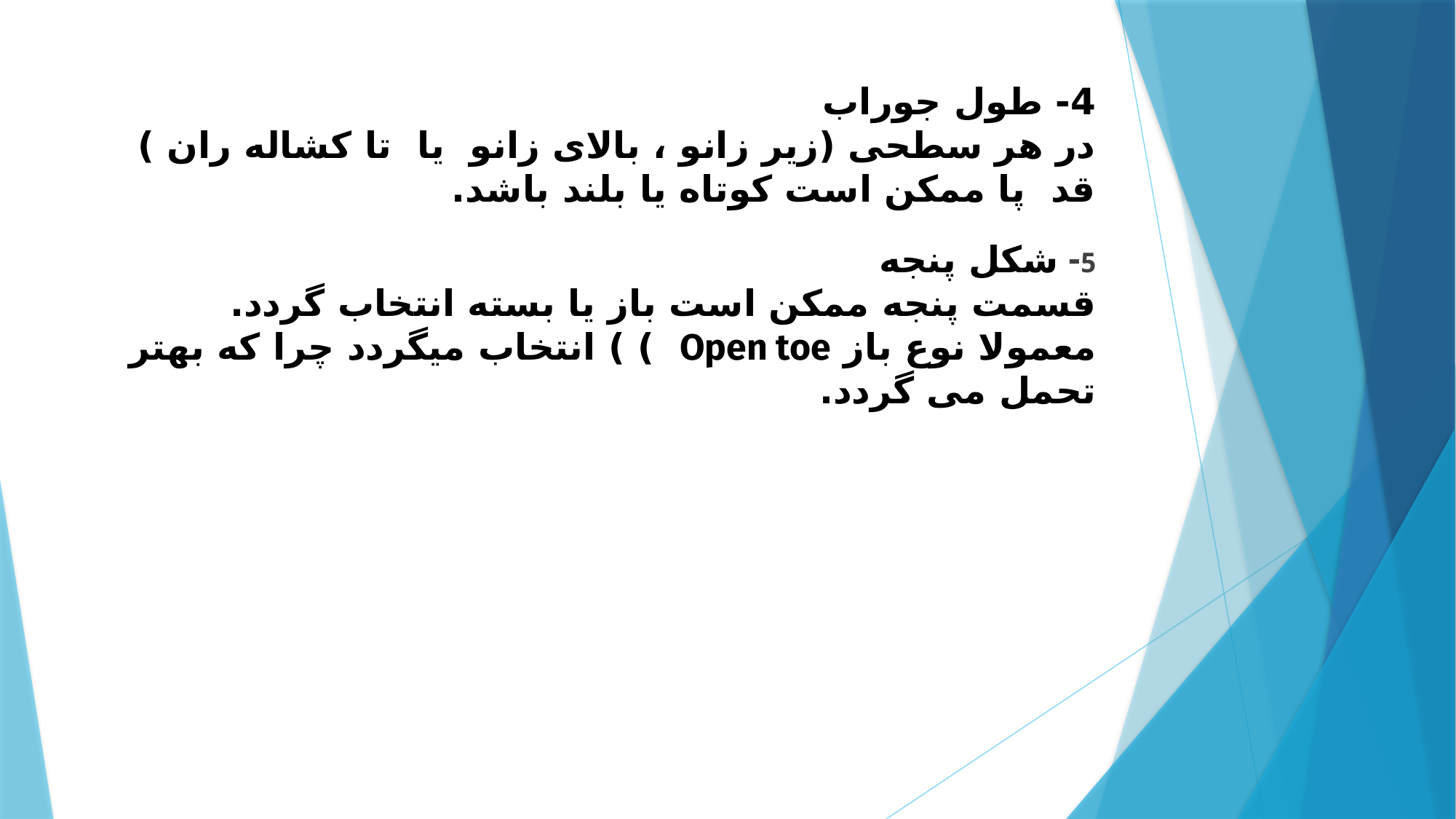

# 4- طول جوراب در هر سطحی (زیر زانو ، بالای زانو  یا  تا کشاله ران ) قد  پا ممکن است کوتاه یا بلند باشد.
5- شکل پنجه
قسمت پنجه ممکن است باز یا بسته انتخاب گردد. معمولا نوع باز Open toe  ) ) انتخاب میگردد چرا که بهتر تحمل می گردد.